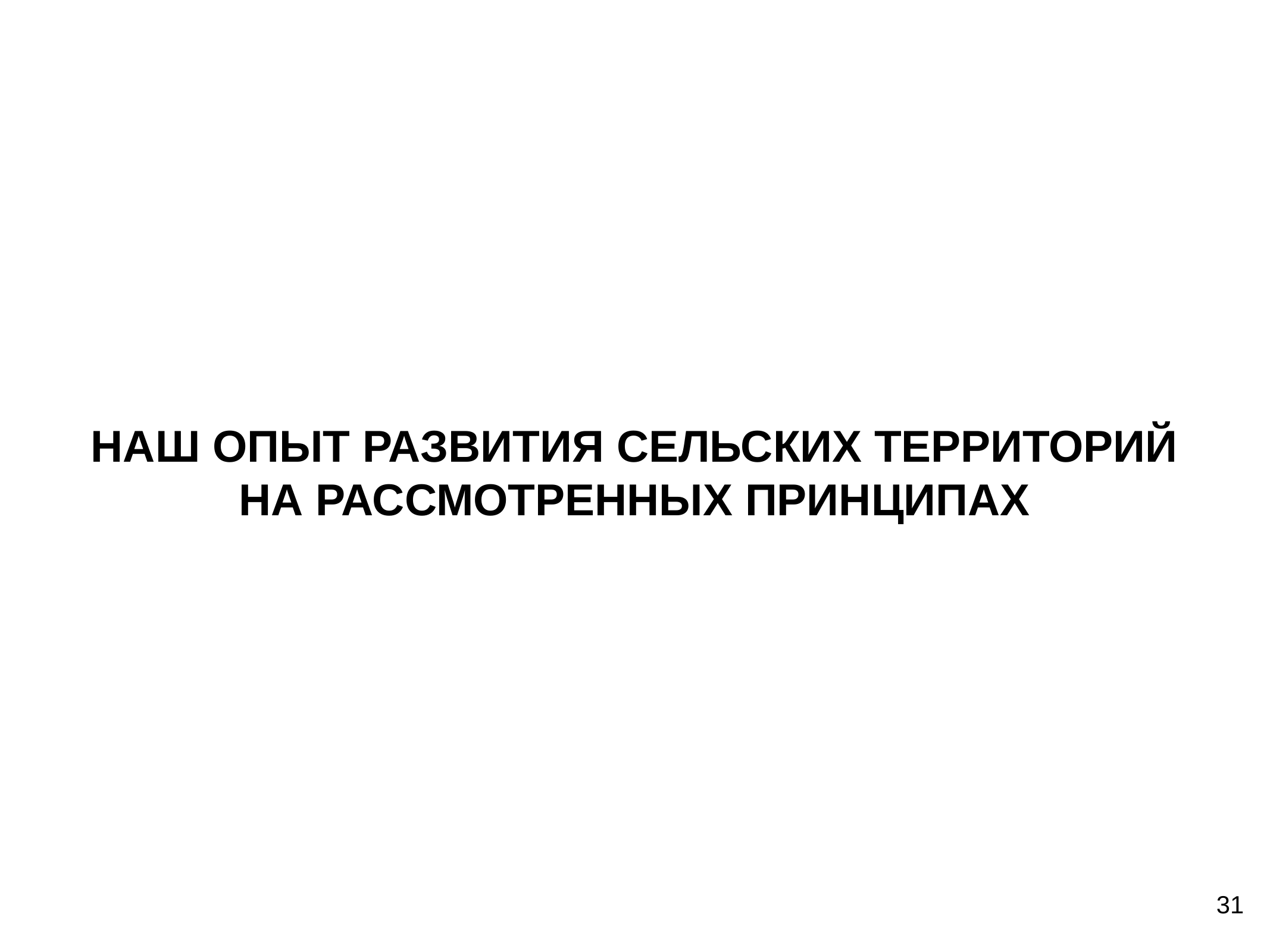

НАШ ОПЫТ РАЗВИТИЯ СЕЛЬСКИХ ТЕРРИТОРИЙ
НА РАССМОТРЕННЫХ ПРИНЦИПАХ
31